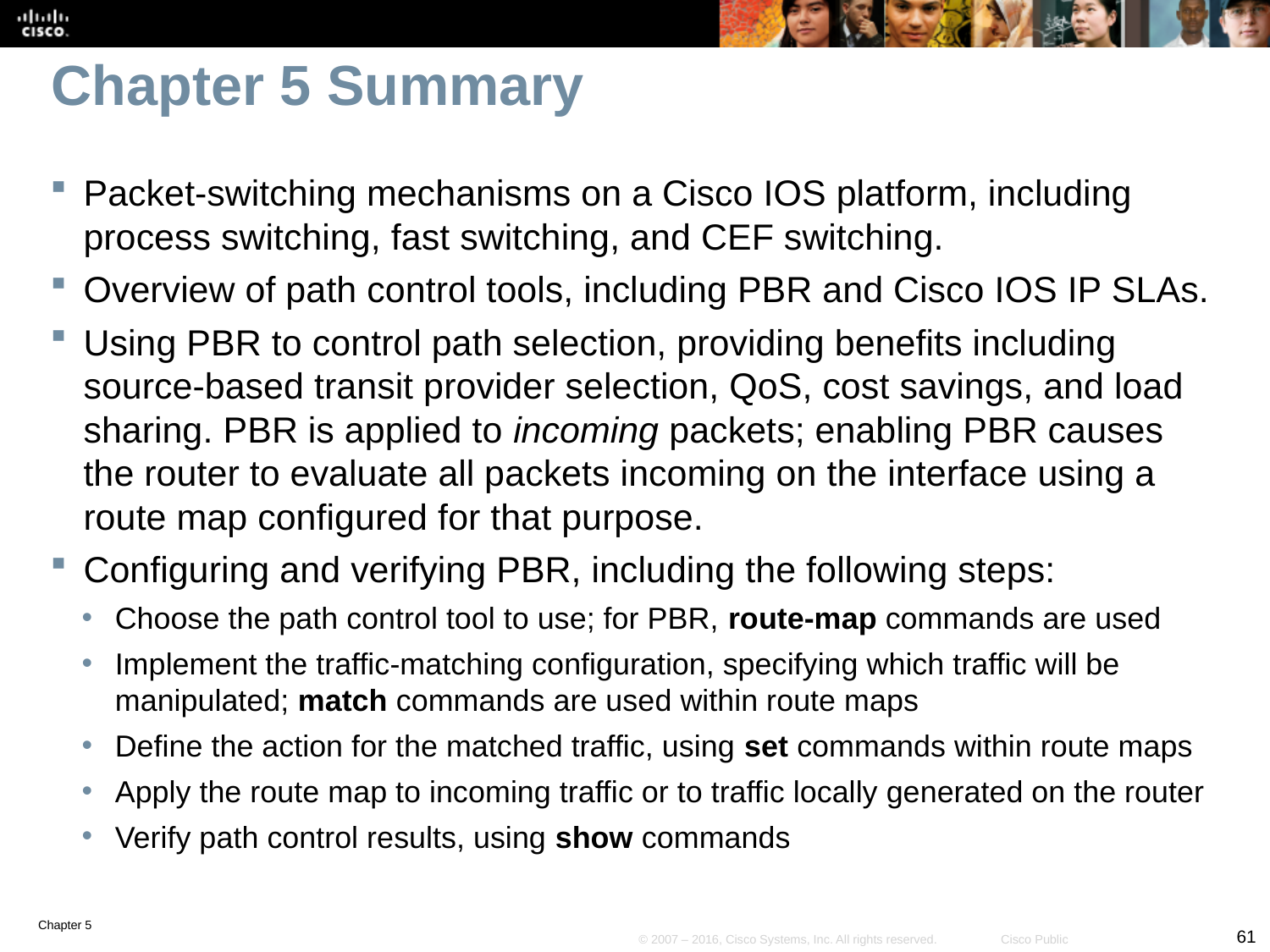

# Chapter 5 Summary
Packet-switching mechanisms on a Cisco IOS platform, including process switching, fast switching, and CEF switching.
Overview of path control tools, including PBR and Cisco IOS IP SLAs.
Using PBR to control path selection, providing benefits including source-based transit provider selection, QoS, cost savings, and load sharing. PBR is applied to incoming packets; enabling PBR causes the router to evaluate all packets incoming on the interface using a route map configured for that purpose.
Configuring and verifying PBR, including the following steps:
Choose the path control tool to use; for PBR, route-map commands are used
Implement the traffic-matching configuration, specifying which traffic will be manipulated; match commands are used within route maps
Define the action for the matched traffic, using set commands within route maps
Apply the route map to incoming traffic or to traffic locally generated on the router
Verify path control results, using show commands